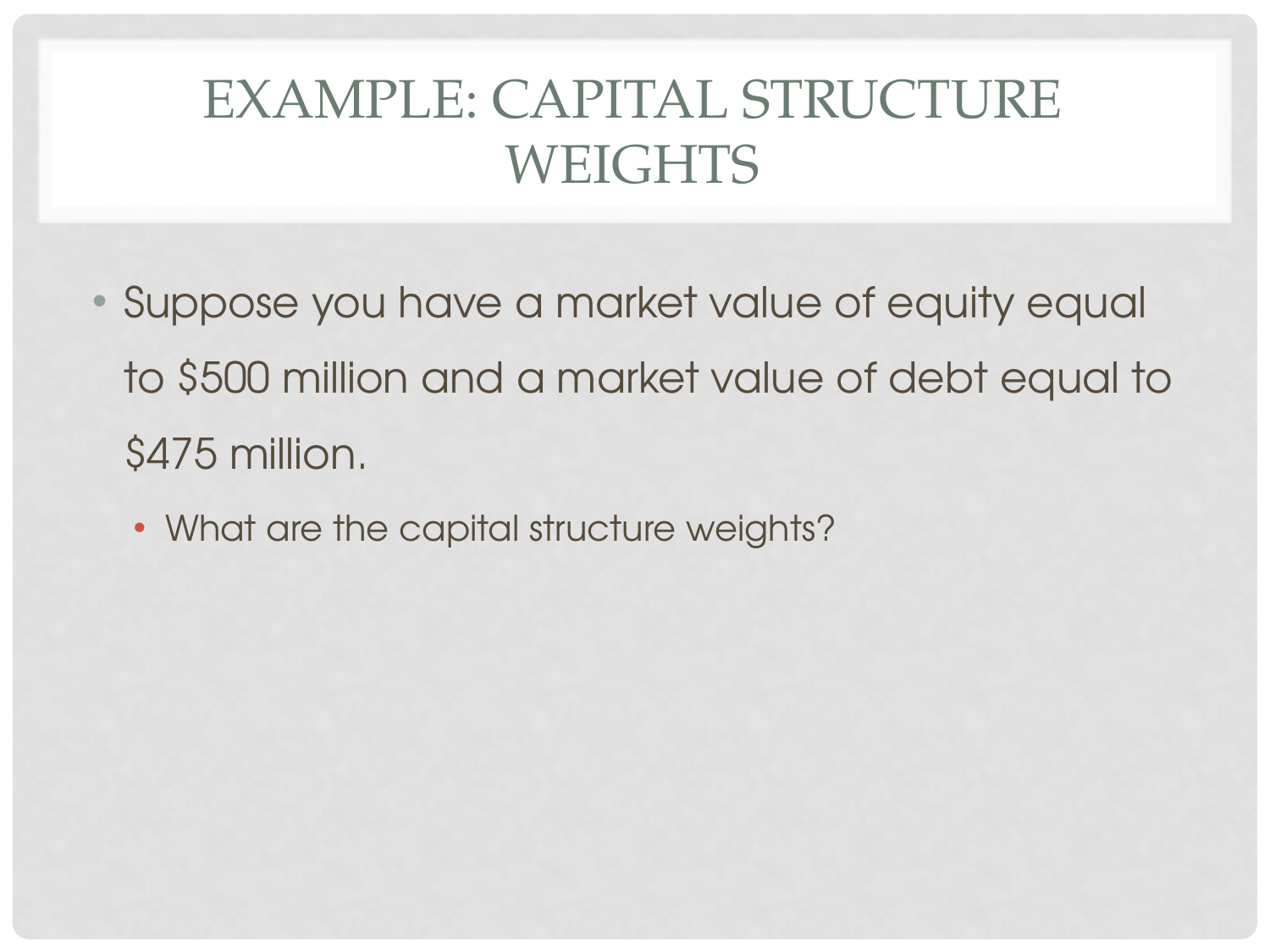

# Example: Capital Structure Weights
Suppose you have a market value of equity equal to $500 million and a market value of debt equal to $475 million.
What are the capital structure weights?